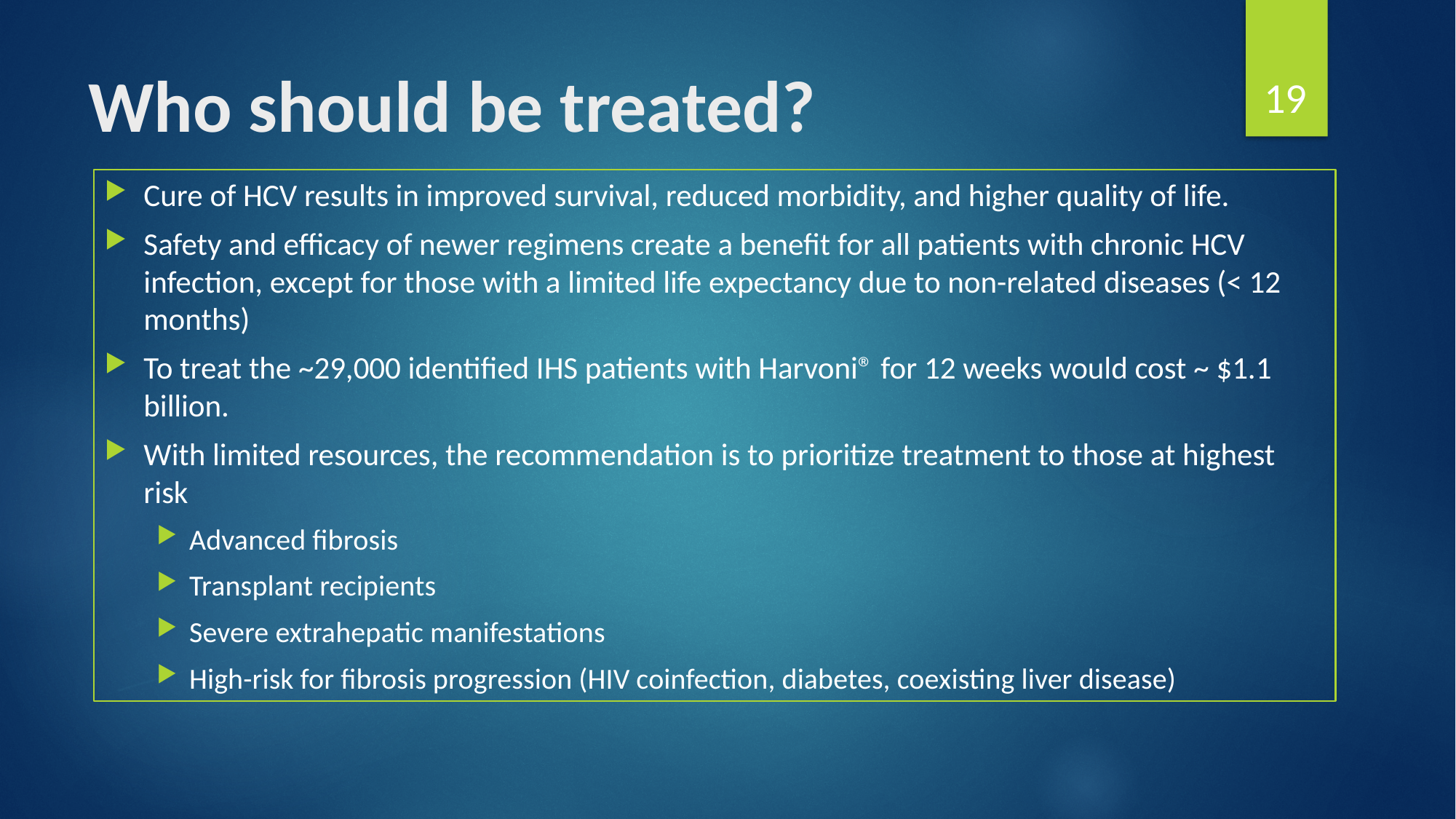

19
# Who should be treated?
Cure of HCV results in improved survival, reduced morbidity, and higher quality of life.
Safety and efficacy of newer regimens create a benefit for all patients with chronic HCV infection, except for those with a limited life expectancy due to non-related diseases (< 12 months)
To treat the ~29,000 identified IHS patients with Harvoni® for 12 weeks would cost ~ $1.1 billion.
With limited resources, the recommendation is to prioritize treatment to those at highest risk
Advanced fibrosis
Transplant recipients
Severe extrahepatic manifestations
High-risk for fibrosis progression (HIV coinfection, diabetes, coexisting liver disease)